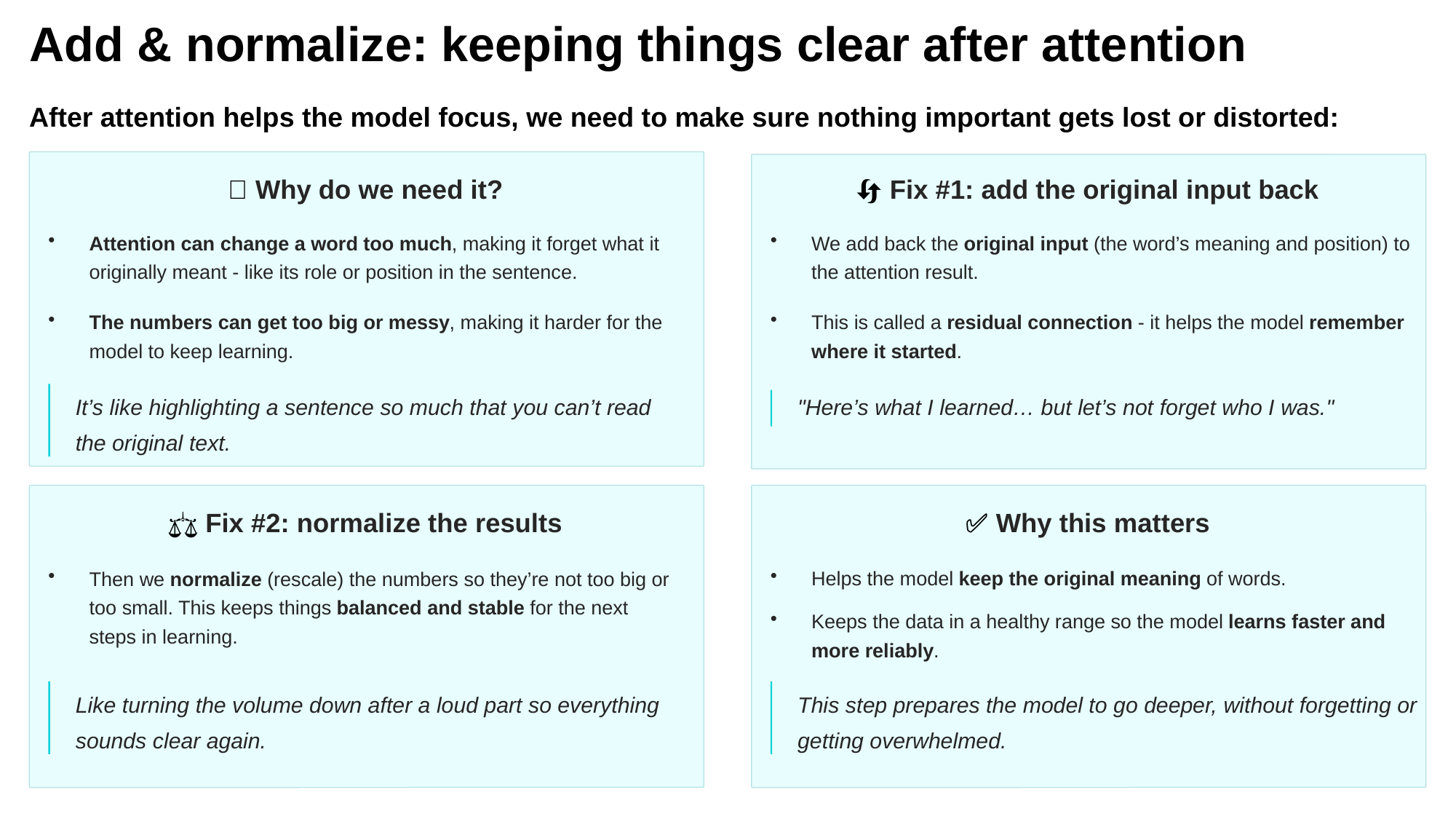

Add & normalize: keeping things clear after attention
After attention helps the model focus, we need to make sure nothing important gets lost or distorted:

🧩 Why do we need it?
🔄 Fix #1: add the original input back
Attention can change a word too much, making it forget what it originally meant - like its role or position in the sentence.
We add back the original input (the word’s meaning and position) to the attention result.
The numbers can get too big or messy, making it harder for the model to keep learning.
This is called a residual connection - it helps the model remember where it started.

It’s like highlighting a sentence so much that you can’t read the original text.
"Here’s what I learned… but let’s not forget who I was."

⚖️ Fix #2: normalize the results
✅ Why this matters
Then we normalize (rescale) the numbers so they’re not too big or too small. This keeps things balanced and stable for the next steps in learning.
Helps the model keep the original meaning of words.
Keeps the data in a healthy range so the model learns faster and more reliably.

Like turning the volume down after a loud part so everything sounds clear again.

This step prepares the model to go deeper, without forgetting or getting overwhelmed.